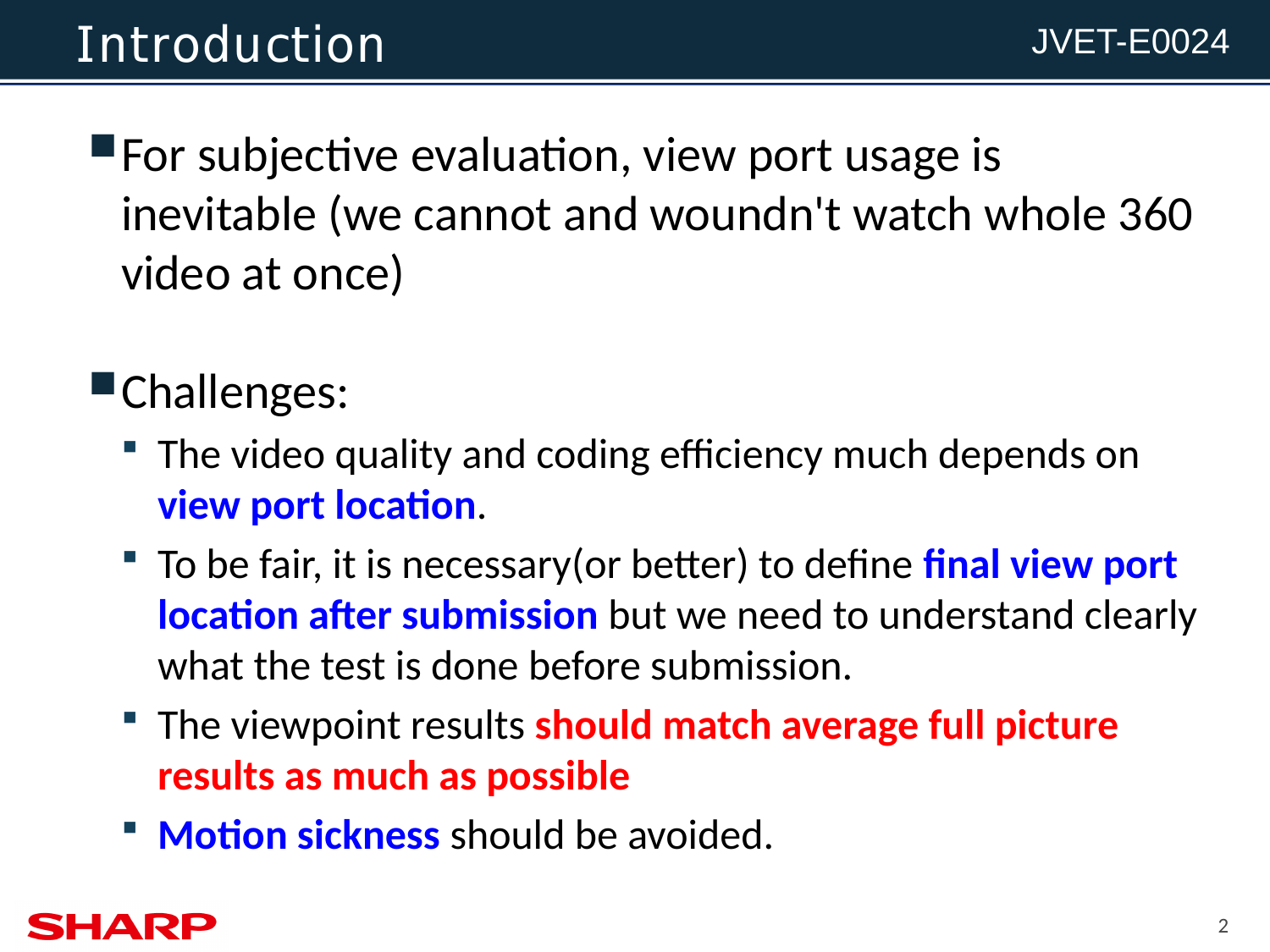

# Introduction
For subjective evaluation, view port usage is inevitable (we cannot and woundn't watch whole 360 video at once)

Challenges:
The video quality and coding efficiency much depends on view port location.
To be fair, it is necessary(or better) to define final view port location after submission but we need to understand clearly what the test is done before submission.
The viewpoint results should match average full picture results as much as possible
Motion sickness should be avoided.

2